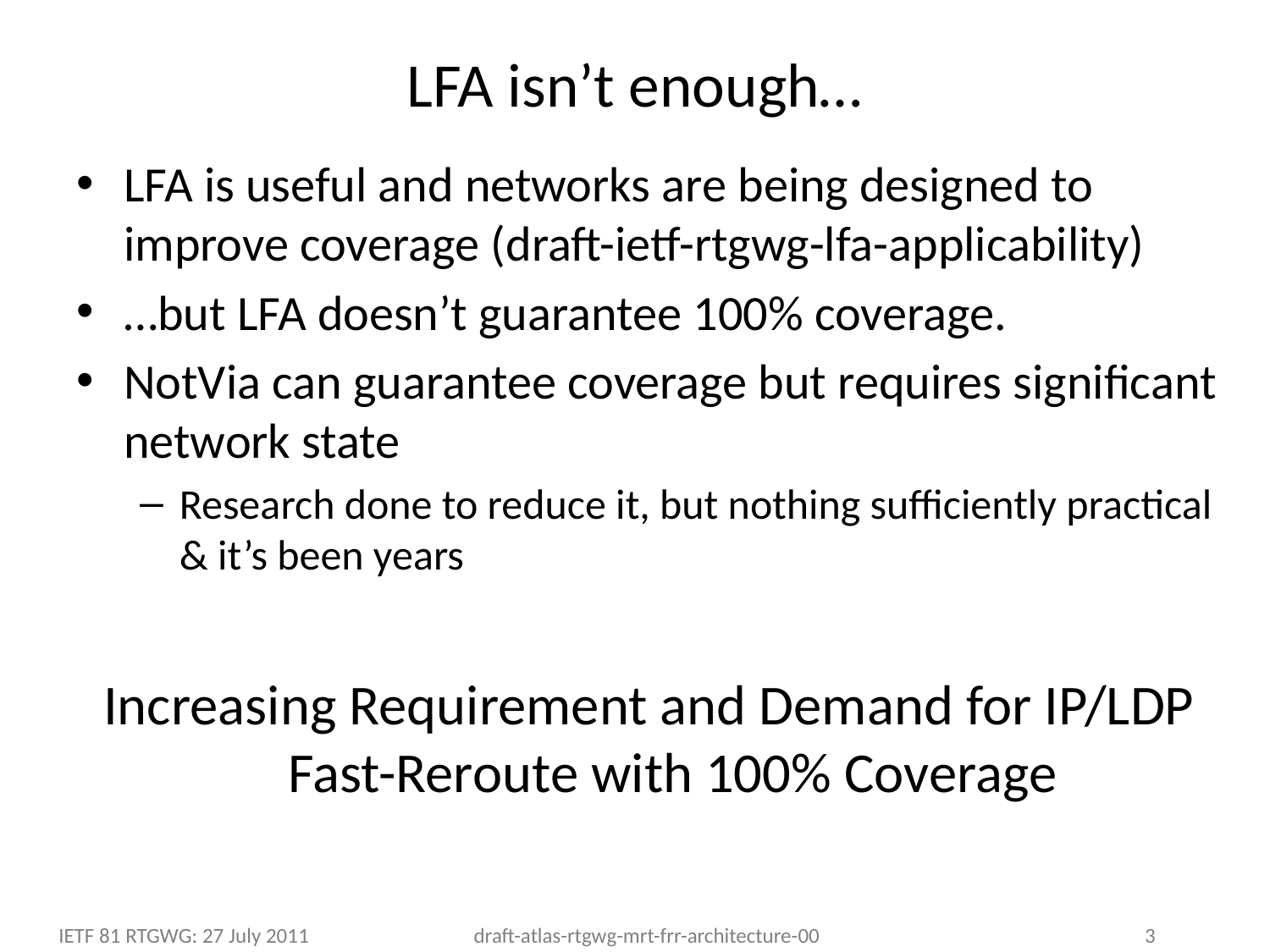

# LFA isn’t enough…
LFA is useful and networks are being designed to improve coverage (draft-ietf-rtgwg-lfa-applicability)
…but LFA doesn’t guarantee 100% coverage.
NotVia can guarantee coverage but requires significant network state
Research done to reduce it, but nothing sufficiently practical & it’s been years

Increasing Requirement and Demand for IP/LDP Fast-Reroute with 100% Coverage